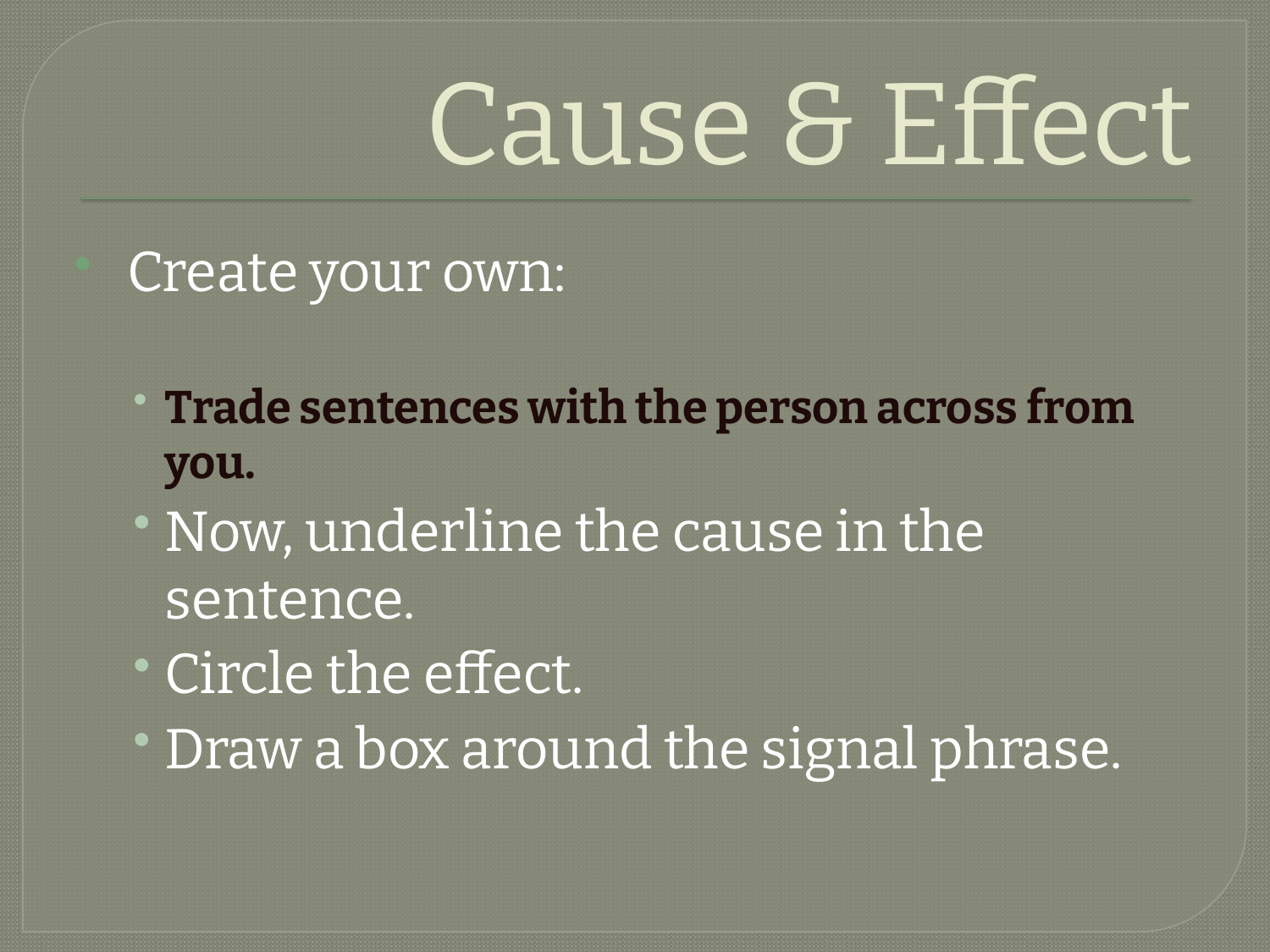

# Cause & Effect
 Create your own:

Trade sentences with the person across from you.
Now, underline the cause in the sentence.
Circle the effect.
Draw a box around the signal phrase.